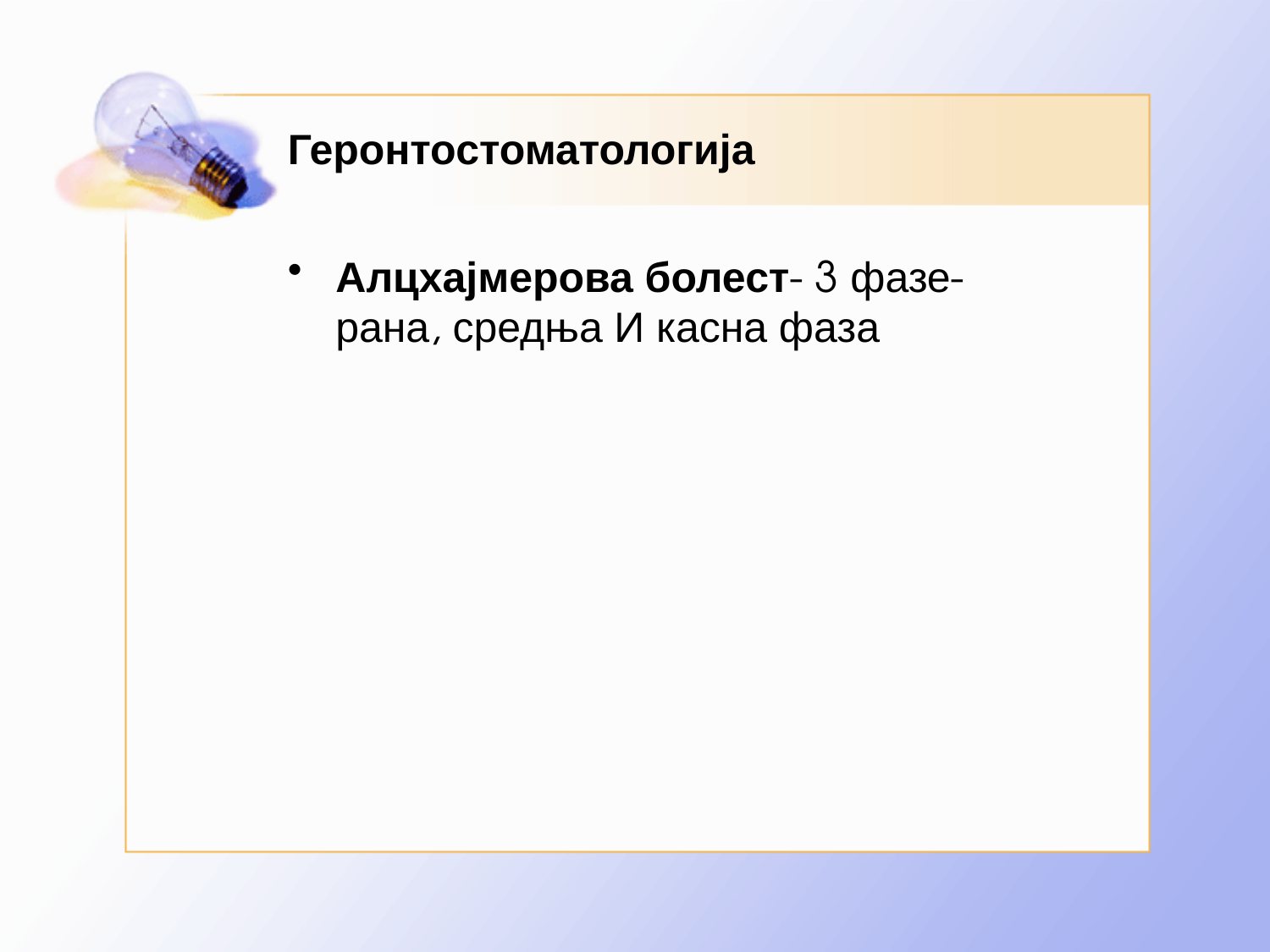

# Геронтостоматологија
Алцхајмерова болест- 3 фазе- рана, средња И касна фаза